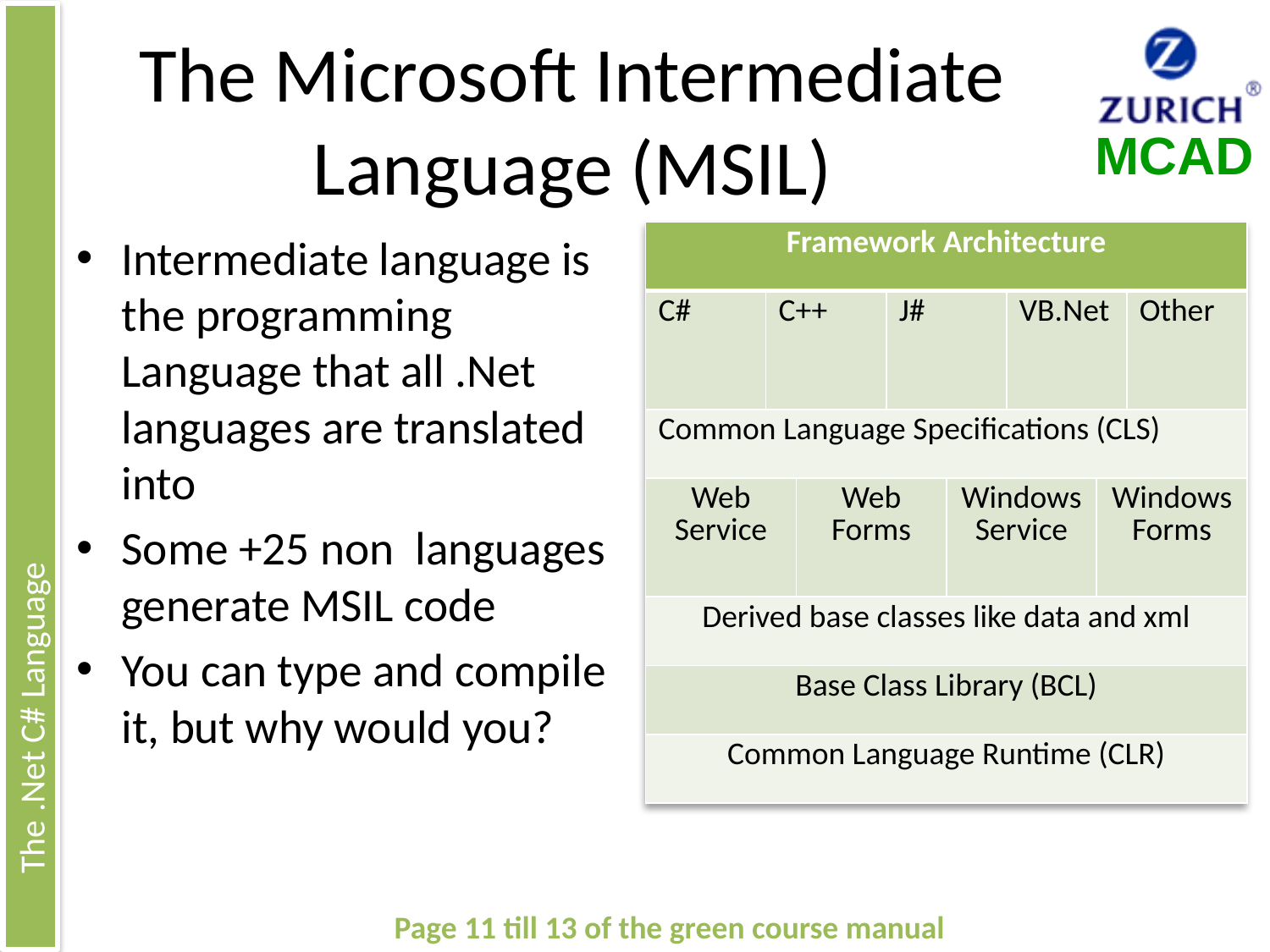

# The Microsoft Intermediate Language (MSIL)
Intermediate language is the programming Language that all .Net languages are translated into
Some +25 non  languages generate MSIL code
You can type and compile it, but why would you?
| Framework Architecture |  |  |  |  |  |  |  |
| --- | --- | --- | --- | --- | --- | --- | --- |
| C# | C++ |  | J# |  | VB.Net |  | Other |
| Common Language Specifications (CLS) |  |  |  |  |  |  |  |
| Web Service |  | Web Forms |  | Windows Service |  | Windows Forms |  |
| Derived base classes like data and xml |  |  |  |  |  |  |  |
| Base Class Library (BCL) |  |  |  |  |  |  |  |
| Common Language Runtime (CLR) |  |  |  |  |  |  |  |
Page 11 till 13 of the green course manual